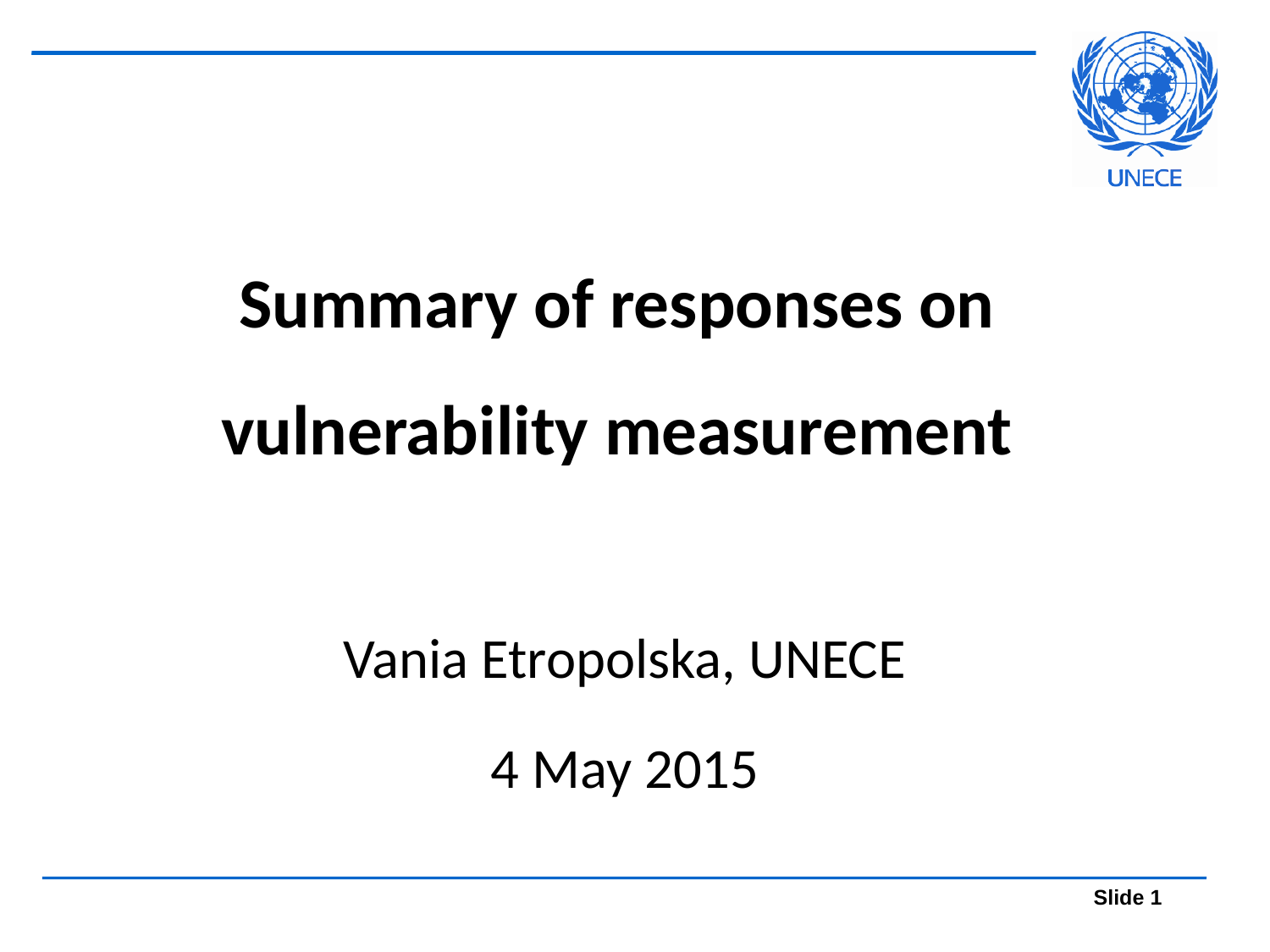

Summary of responses on
vulnerability measurement

Vania Etropolska, UNECE
4 May 2015